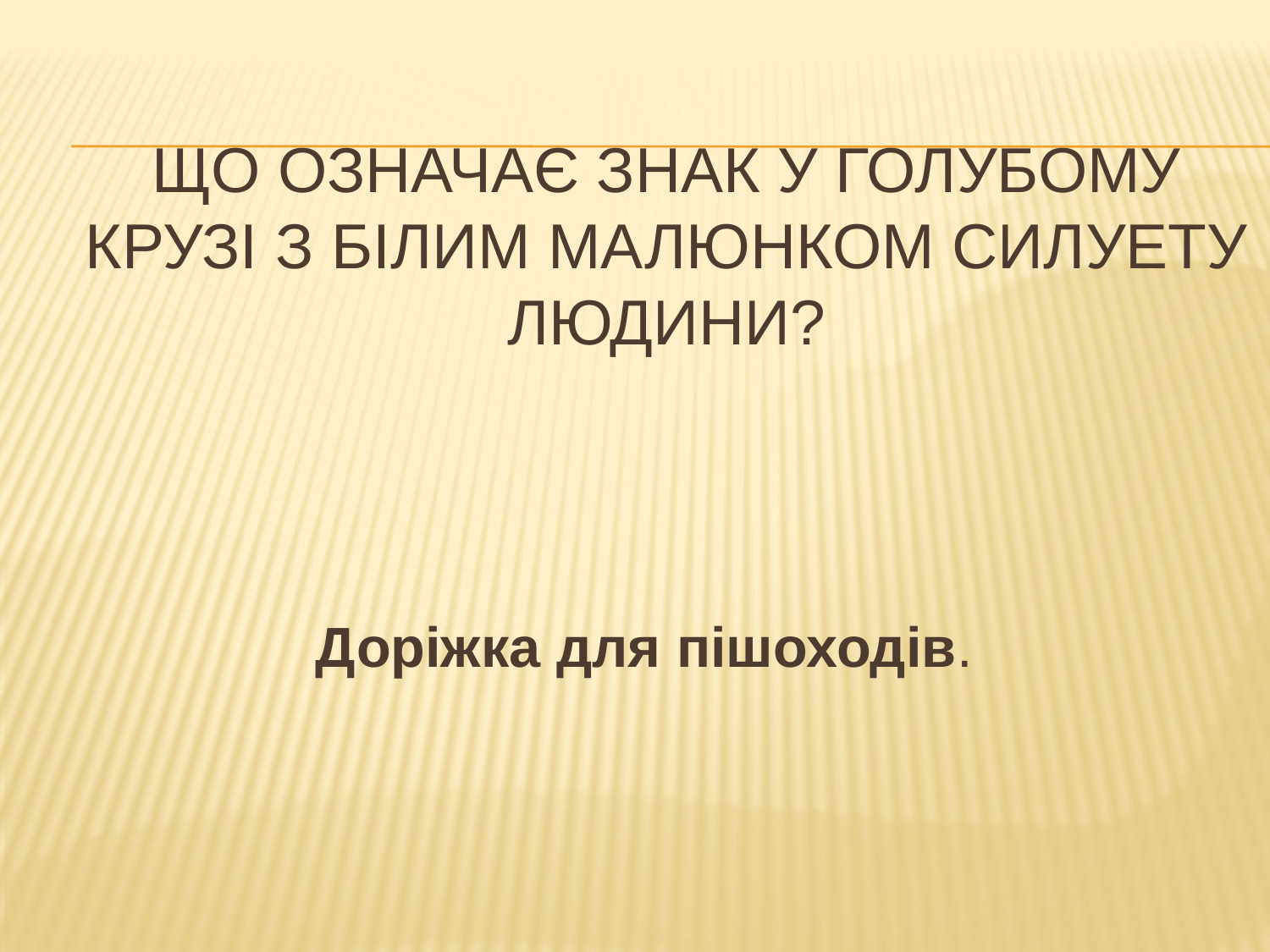

# Що означає знак у голубому крузі з білим малюнком силуету людини?

Доріжка для пішоходів.